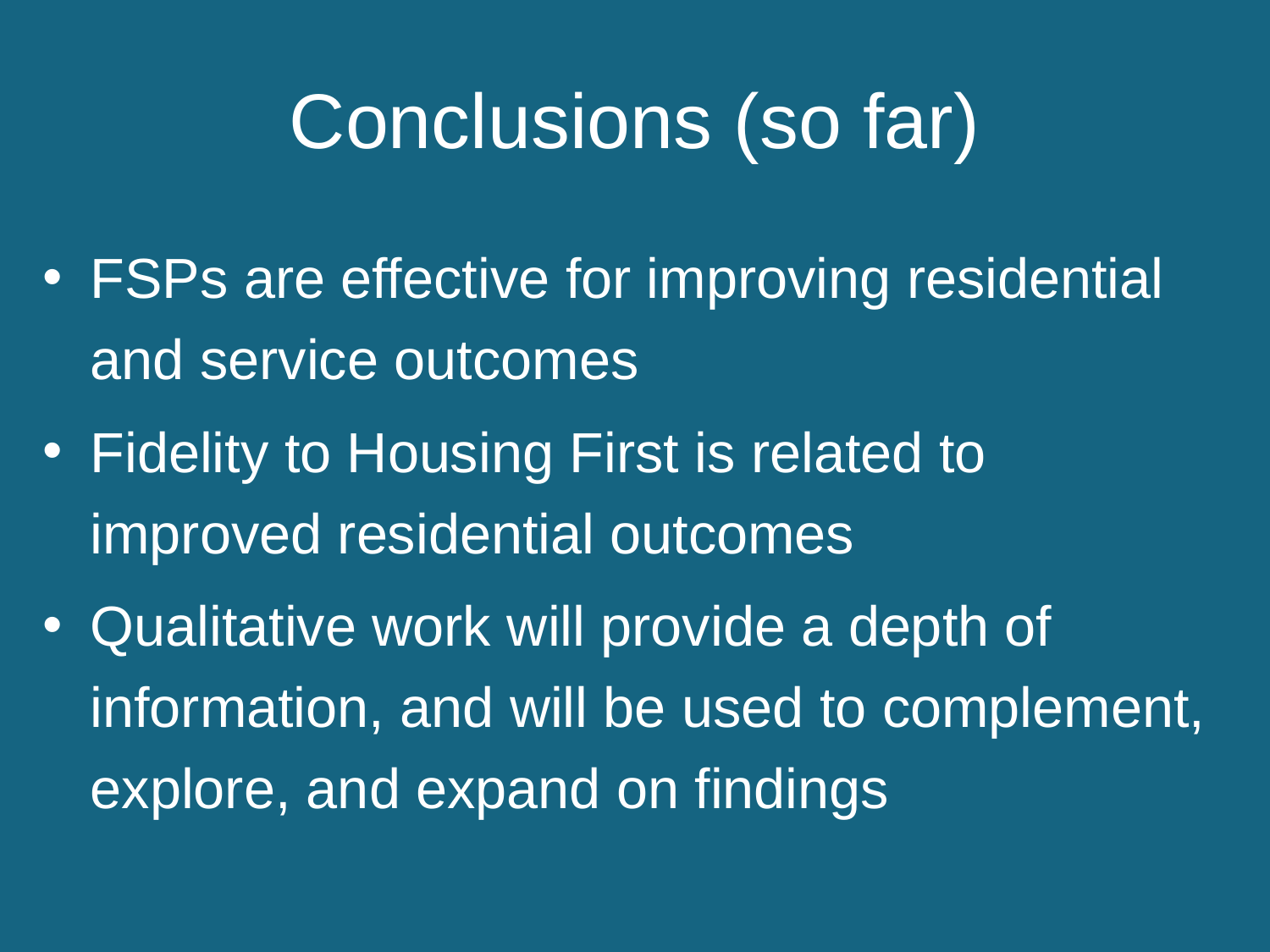

# Conclusions (so far)
FSPs are effective for improving residential and service outcomes
Fidelity to Housing First is related to improved residential outcomes
Qualitative work will provide a depth of information, and will be used to complement, explore, and expand on findings